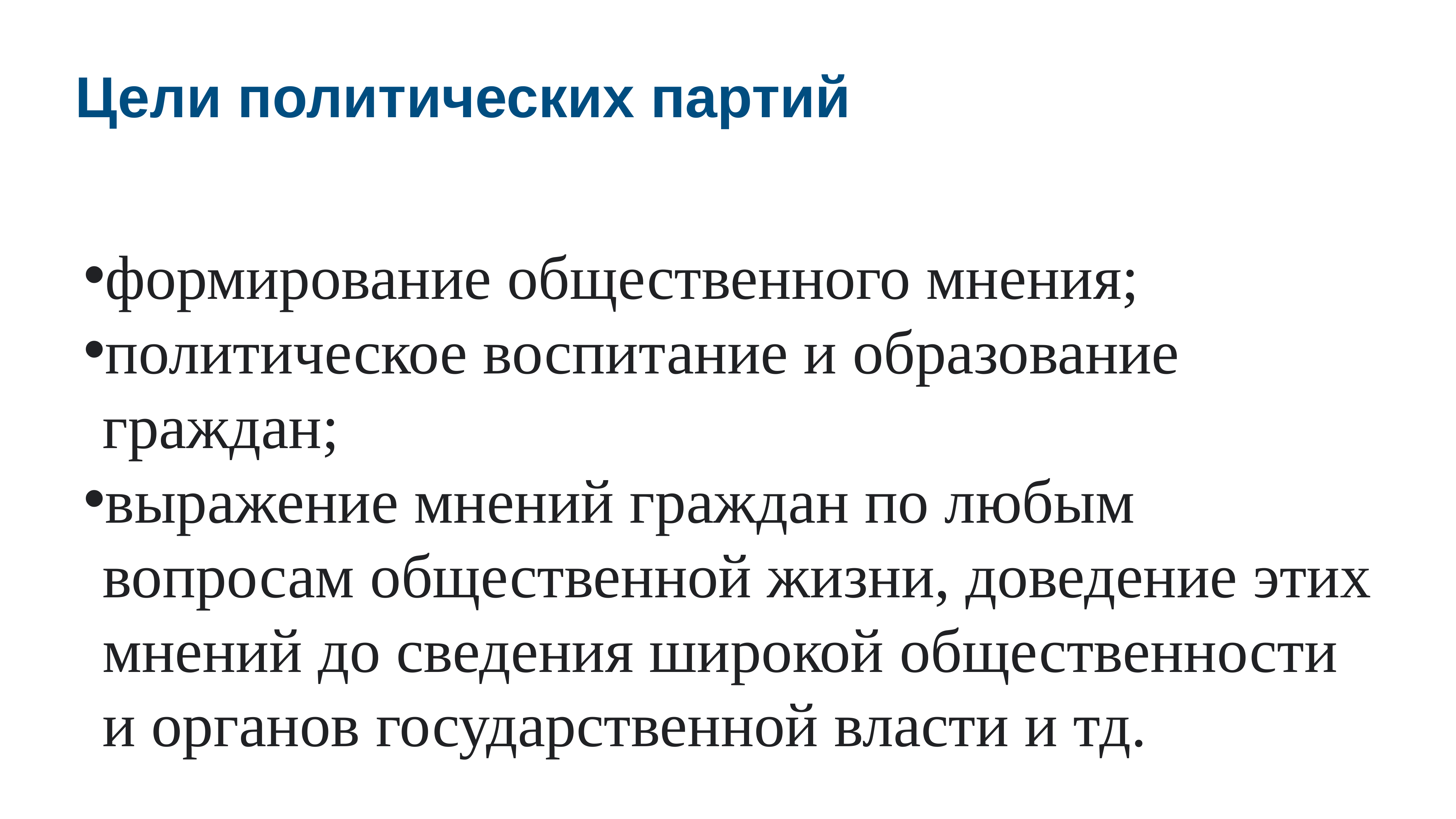

# Цели политических партий

формирование общественного мнения;
политическое воспитание и образование граждан;
выражение мнений граждан по любым вопросам общественной жизни, доведение этих мнений до сведения широкой общественности и органов государственной власти и тд.